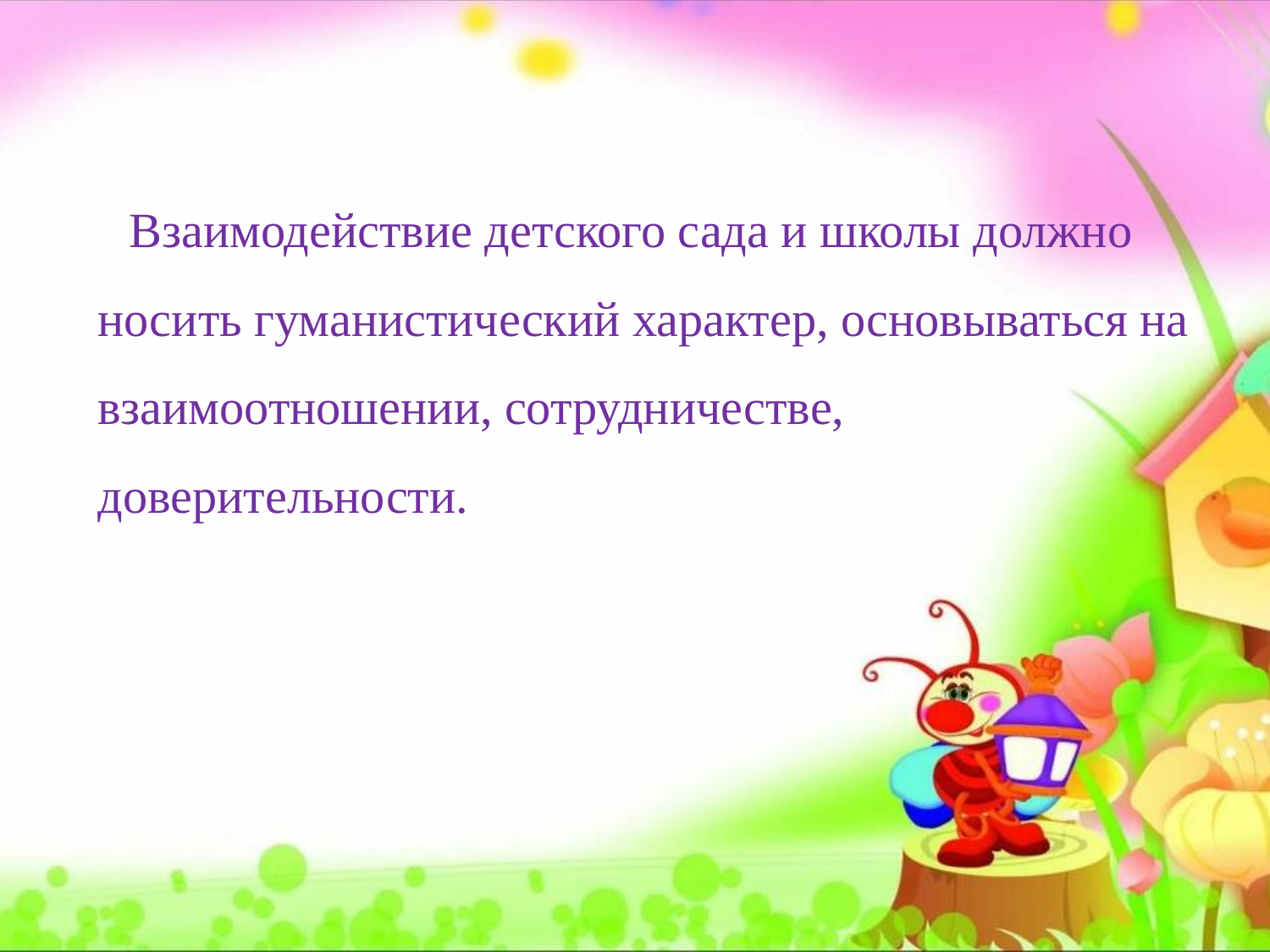

# Взаимодействие детского сада и школы должно носить гуманистический характер, основываться на взаимоотношении, сотрудничестве, доверительности.